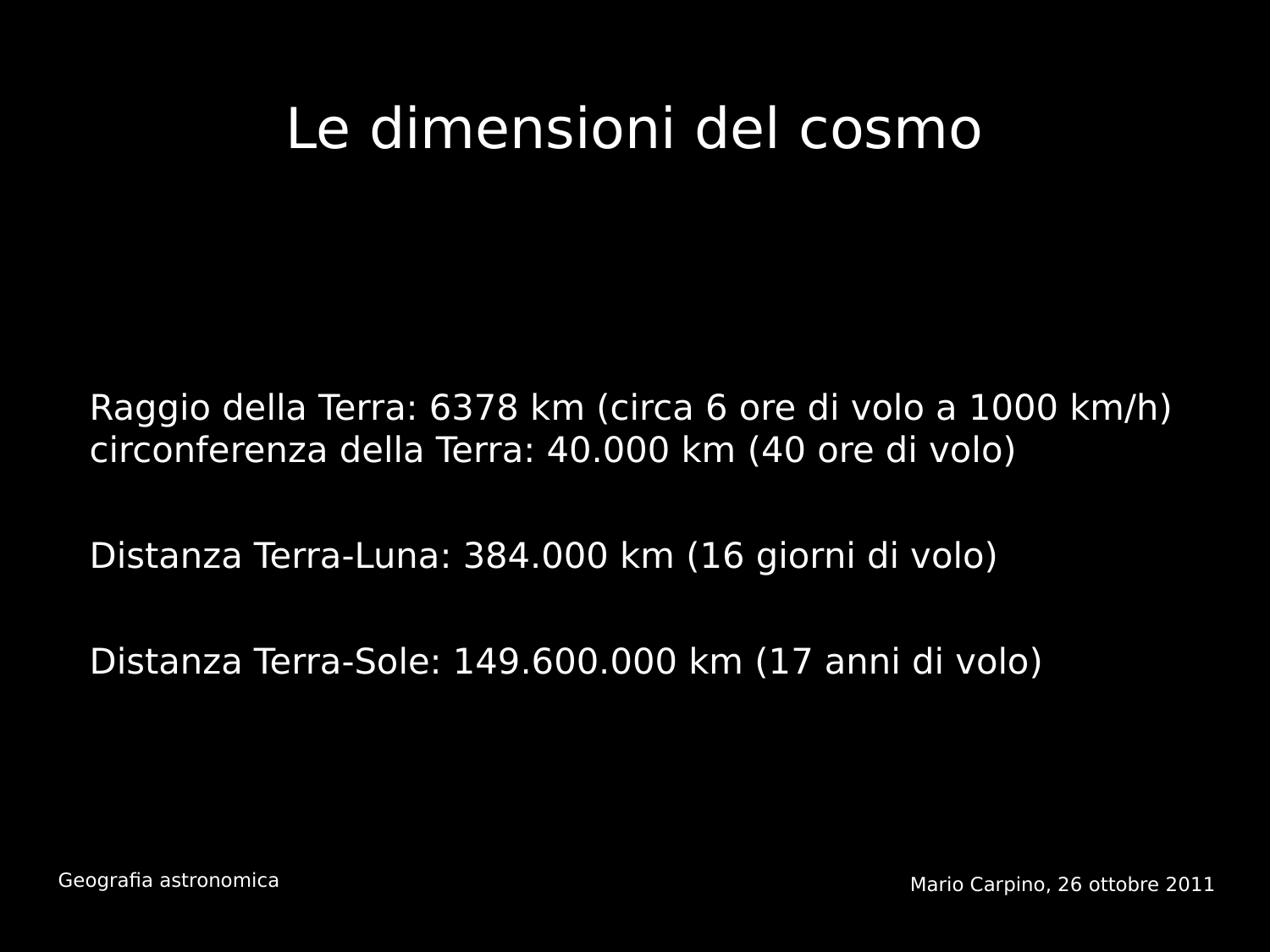

Le dimensioni del cosmo
Raggio della Terra: 6378 km (circa 6 ore di volo a 1000 km/h)
circonferenza della Terra: 40.000 km (40 ore di volo)
Distanza Terra-Luna: 384.000 km (16 giorni di volo)
Distanza Terra-Sole: 149.600.000 km (17 anni di volo)
Geografia astronomica
Mario Carpino, 26 ottobre 2011